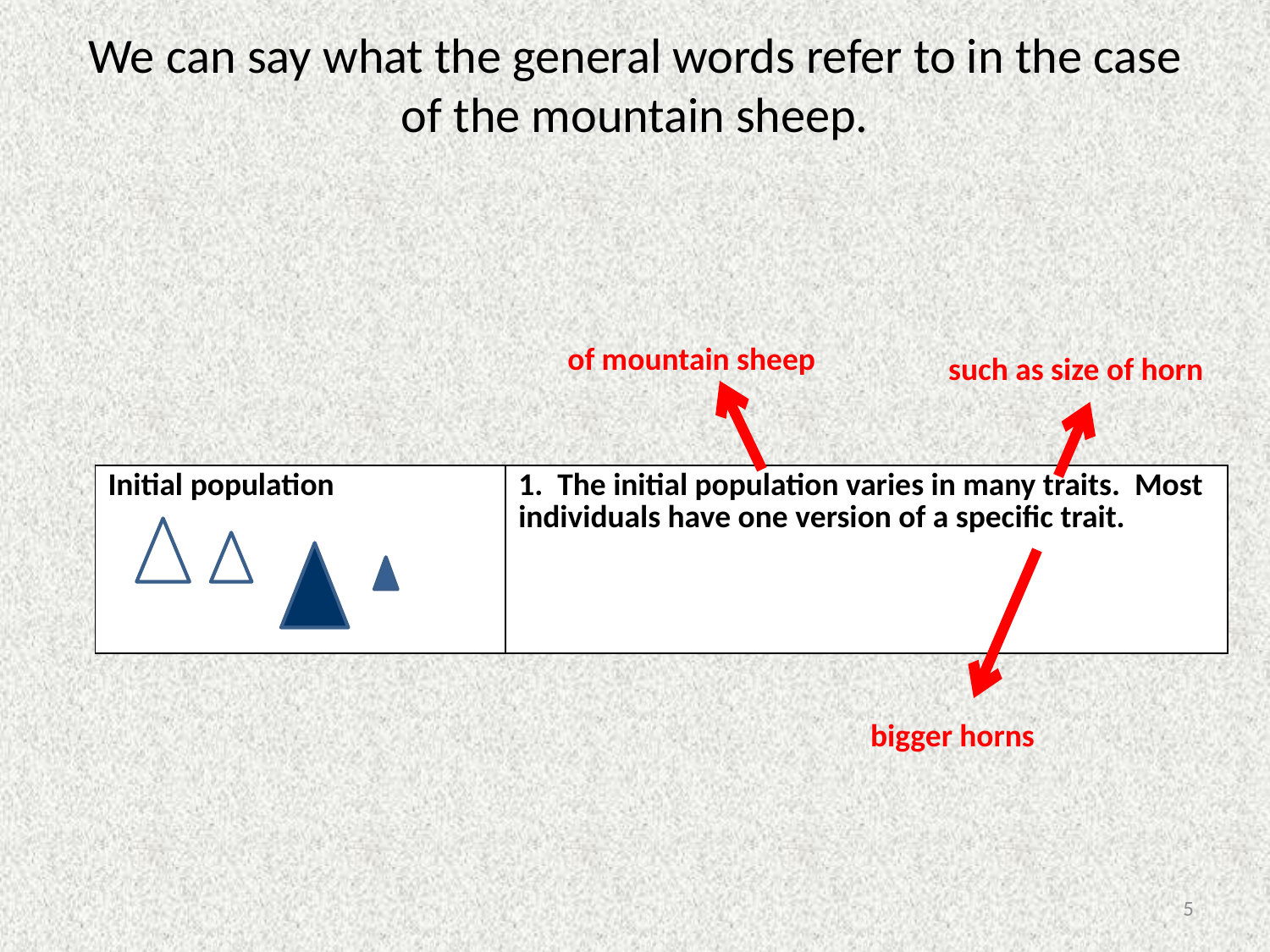

# We can say what the general words refer to in the case of the mountain sheep.
of mountain sheep
such as size of horn
| Initial population | 1. The initial population varies in many traits. Most individuals have one version of a specific trait. |
| --- | --- |

bigger horns
5